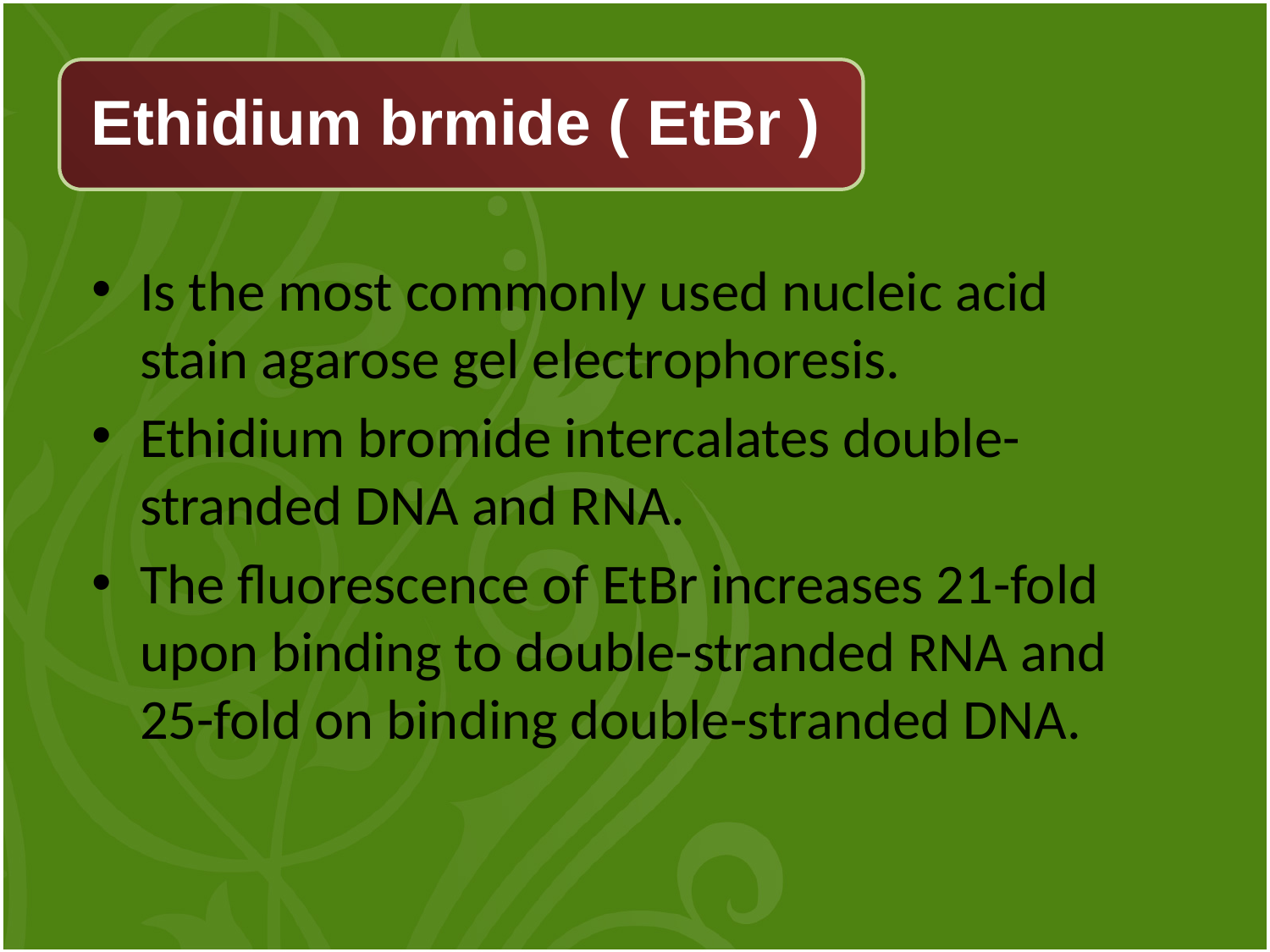

Ethidium brmide ( EtBr )
Is the most commonly used nucleic acid stain agarose gel electrophoresis.
Ethidium bromide intercalates double-stranded DNA and RNA.
The fluorescence of EtBr increases 21-fold upon binding to double-stranded RNA and 25-fold on binding double-stranded DNA.